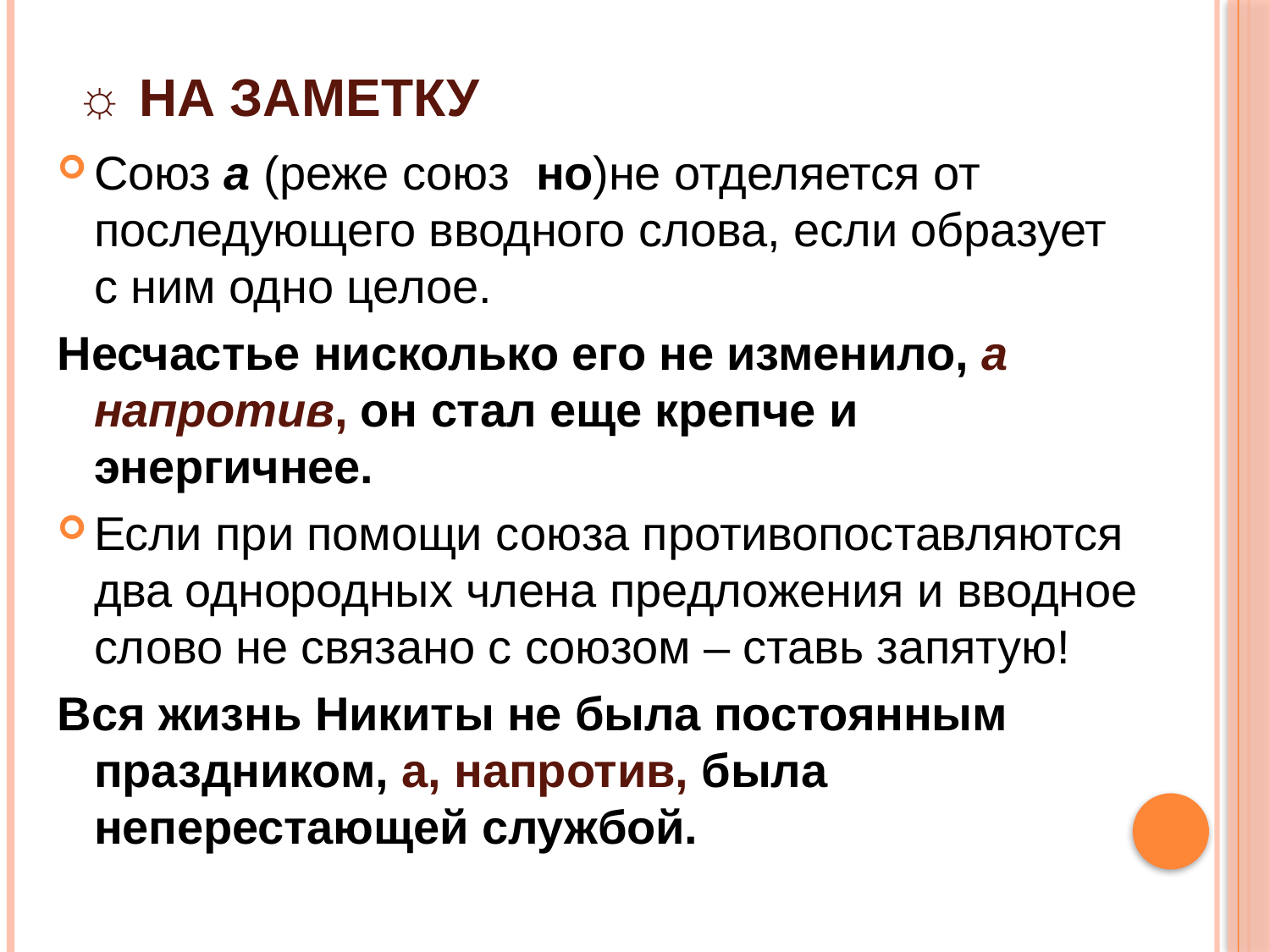

# ☼ На заметку
Союз а (реже союз  но)не отделяется от последующего вводного слова, если образует с ним одно целое.
Несчастье нисколько его не изменило, а напротив, он стал еще крепче и энергичнее.
Если при помощи союза противопоставляются два однородных члена предложения и вводное слово не связано с союзом – ставь запятую!
Вся жизнь Никиты не была постоянным праздником, а, напротив, была неперестающей службой.